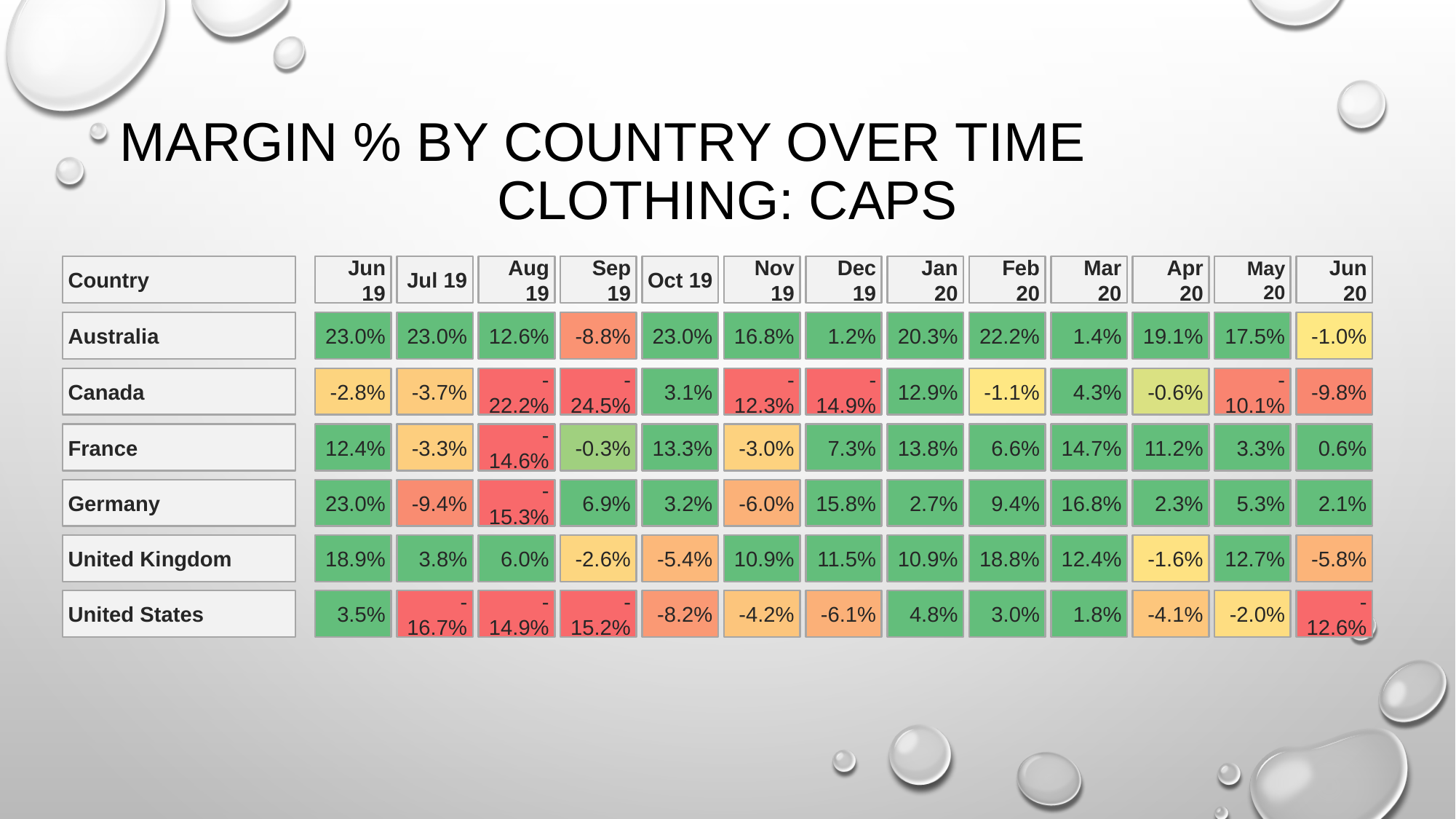

# Margin % by Country over time
Clothing: Caps
Country
Jun 19
Jul 19
Aug 19
Sep 19
Oct 19
Nov 19
Dec 19
Jan 20
Feb 20
Mar 20
Apr 20
May 20
Jun 20
Australia
23.0%
23.0%
12.6%
-8.8%
23.0%
16.8%
1.2%
20.3%
22.2%
1.4%
19.1%
17.5%
-1.0%
Canada
-2.8%
-3.7%
-22.2%
-24.5%
3.1%
-12.3%
-14.9%
12.9%
-1.1%
4.3%
-0.6%
-10.1%
-9.8%
France
12.4%
-3.3%
-14.6%
-0.3%
13.3%
-3.0%
7.3%
13.8%
6.6%
14.7%
11.2%
3.3%
0.6%
Germany
23.0%
-9.4%
-15.3%
6.9%
3.2%
-6.0%
15.8%
2.7%
9.4%
16.8%
2.3%
5.3%
2.1%
United Kingdom
18.9%
3.8%
6.0%
-2.6%
-5.4%
10.9%
11.5%
10.9%
18.8%
12.4%
-1.6%
12.7%
-5.8%
United States
3.5%
-16.7%
-14.9%
-15.2%
-8.2%
-4.2%
-6.1%
4.8%
3.0%
1.8%
-4.1%
-2.0%
-12.6%